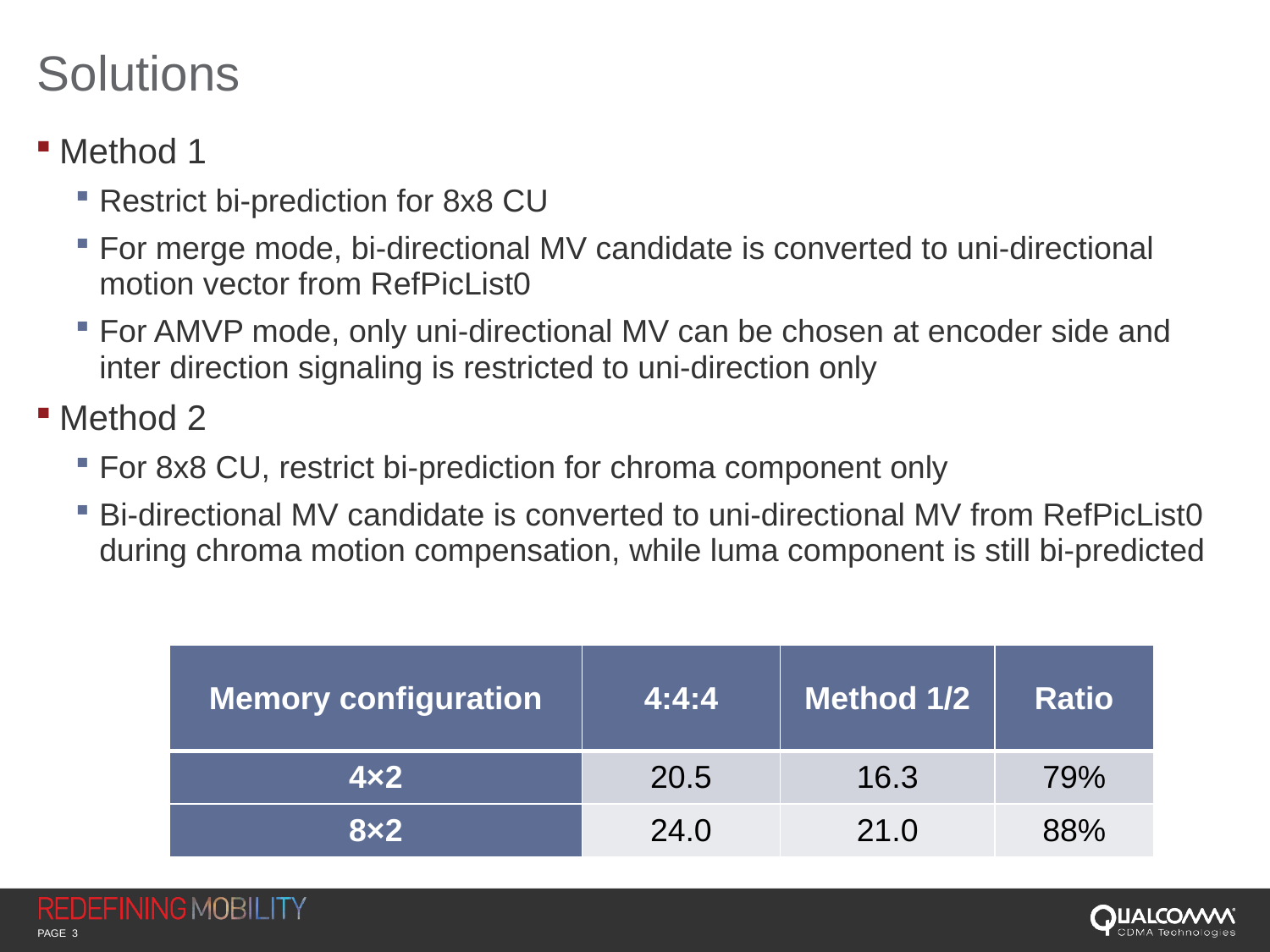

# Solutions
Method 1
Restrict bi-prediction for 8x8 CU
For merge mode, bi-directional MV candidate is converted to uni-directional motion vector from RefPicList0
For AMVP mode, only uni-directional MV can be chosen at encoder side and inter direction signaling is restricted to uni-direction only
Method 2
For 8x8 CU, restrict bi-prediction for chroma component only
Bi-directional MV candidate is converted to uni-directional MV from RefPicList0 during chroma motion compensation, while luma component is still bi-predicted

| Memory configuration | 4:4:4 | Method 1/2 | Ratio |
| --- | --- | --- | --- |
| 4×2 | 20.5 | 16.3 | 79% |
| 8×2 | 24.0 | 21.0 | 88% |